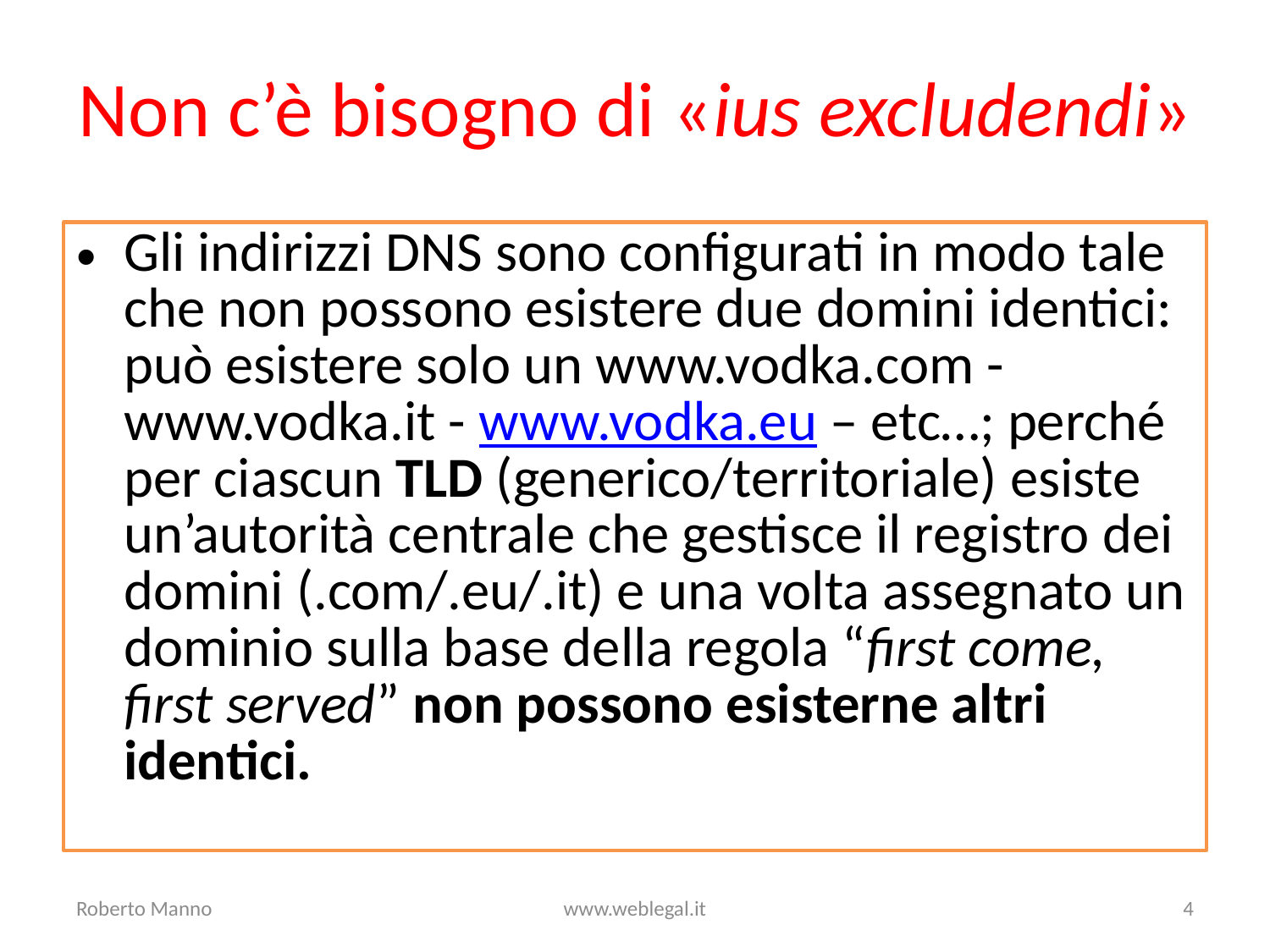

# Non c’è bisogno di «ius excludendi»
Gli indirizzi DNS sono configurati in modo tale che non possono esistere due domini identici: può esistere solo un www.vodka.com -  www.vodka.it - www.vodka.eu – etc…; perché per ciascun TLD (generico/territoriale) esiste un’autorità centrale che gestisce il registro dei domini (.com/.eu/.it) e una volta assegnato un dominio sulla base della regola “first come, first served” non possono esisterne altri identici.

Roberto Manno
www.weblegal.it
4